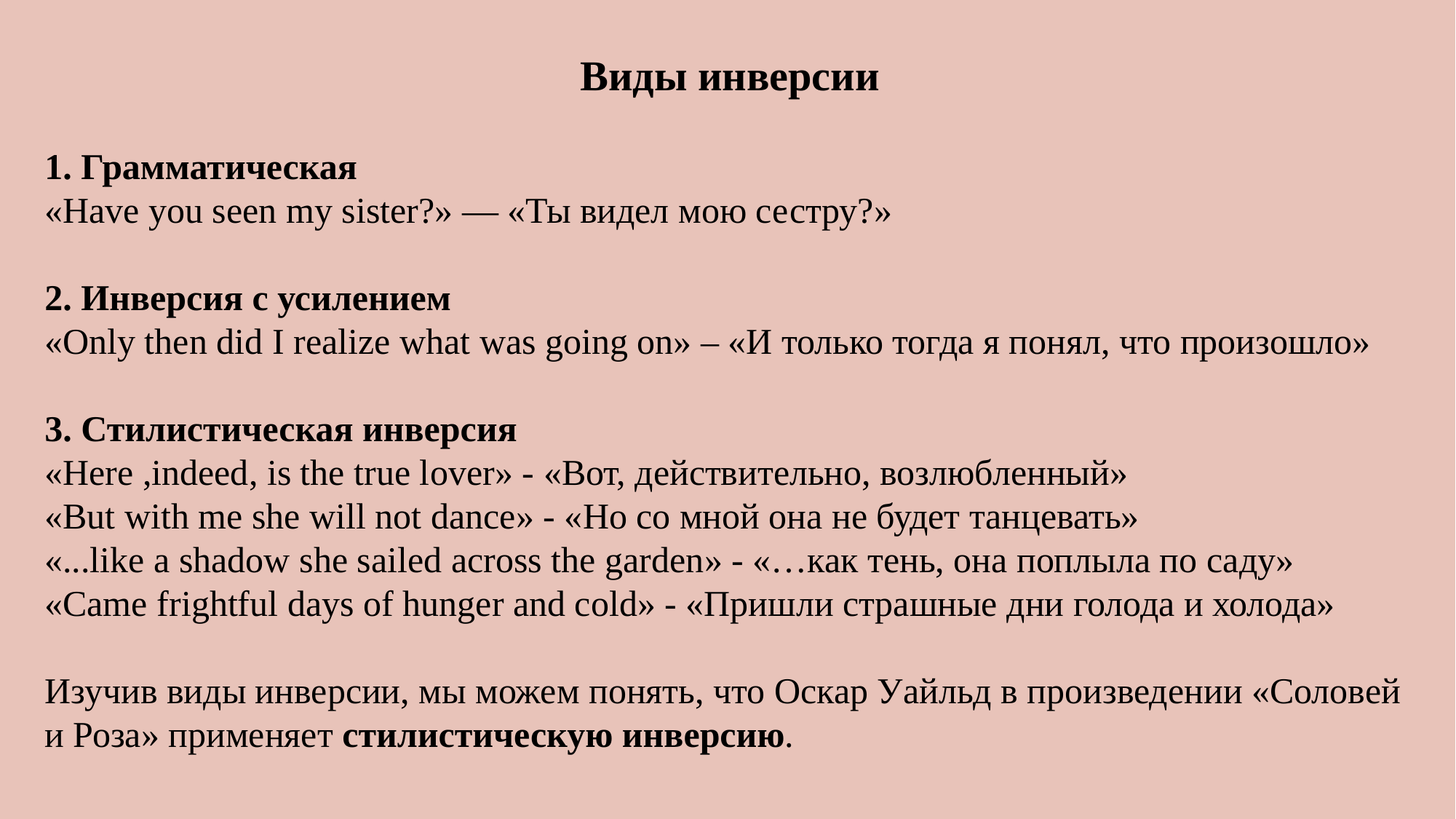

Виды инверсии

1. Грамматическая
«Have you seen my sister?» — «Ты видел мою сестру?»

2. Инверсия с усилением
«Only then did I realize what was going on» – «И только тогда я понял, что произошло»

3. Стилистическая инверсия
«Here ,indeed, is the true lover» - «Вот, действительно, возлюбленный»
«But with me she will not dance» - «Но со мной она не будет танцевать»
«...like a shadow she sailed across the garden» - «…как тень, она поплыла по саду»
«Came frightful days of hunger and cold» - «Пришли страшные дни голода и холода»

Изучив виды инверсии, мы можем понять, что Оскар Уайльд в произведении «Соловей и Роза» применяет стилистическую инверсию.